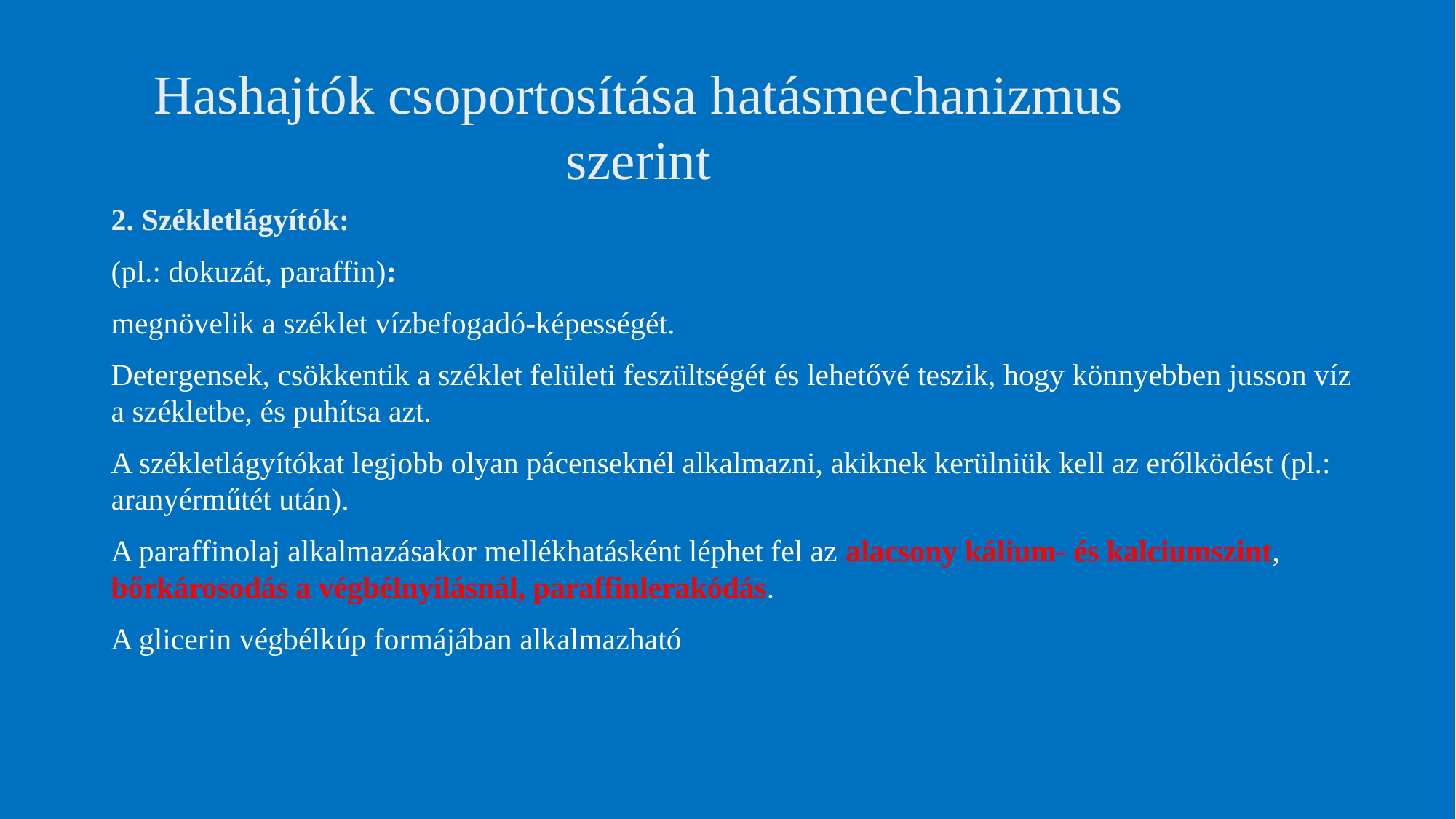

# Hashajtók csoportosítása hatásmechanizmus szerint
2. Székletlágyítók:
(pl.: dokuzát, paraffin):
megnövelik a széklet vízbefogadó-képességét.
Detergensek, csökkentik a széklet felületi feszültségét és lehetővé teszik, hogy könnyebben jusson víz a székletbe, és puhítsa azt.
A székletlágyítókat legjobb olyan pácenseknél alkalmazni, akiknek kerülniük kell az erőlködést (pl.: aranyérműtét után).
A paraffinolaj alkalmazásakor mellékhatásként léphet fel az alacsony kálium- és kalciumszint, bőrkárosodás a végbélnyílásnál, paraffinlerakódás.
A glicerin végbélkúp formájában alkalmazható